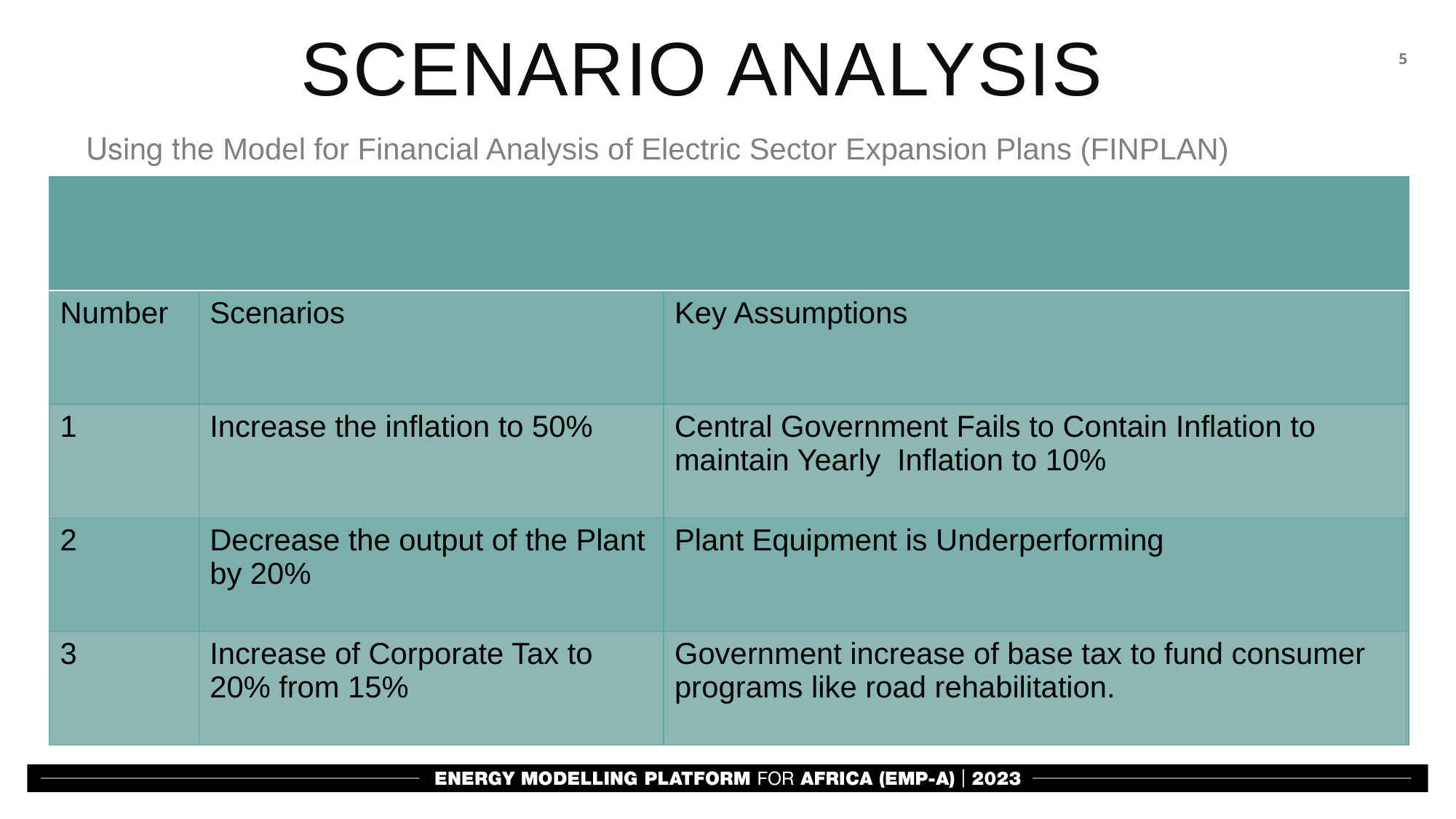

# Scenario Analysis
Using the Model for Financial Analysis of Electric Sector Expansion Plans (FINPLAN)

|  |  |  |
| --- | --- | --- |
| Number | Scenarios | Key Assumptions |
| 1 | Increase the inflation to 50% | Central Government Fails to Contain Inflation to maintain Yearly Inflation to 10% |
| 2 | Decrease the output of the Plant by 20% | Plant Equipment is Underperforming |
| 3 | Increase of Corporate Tax to 20% from 15% | Government increase of base tax to fund consumer programs like road rehabilitation. |
|  |  |  |
| --- | --- | --- |
| Number | Scenarios | Key Assumptions |
| 1 | Increase the inflation to 50% | Central Government Fails to Contain Inflation to maintain Yearly Inflation to 10% |
| 2 | Decrease the output of the Plant by 20% | Plant Equipment is Underperforming |
| 3 | Increase of Corporate Tax to 20% from 15% | Government increase of base tax to fund consumer programs like road rehabilitation. |